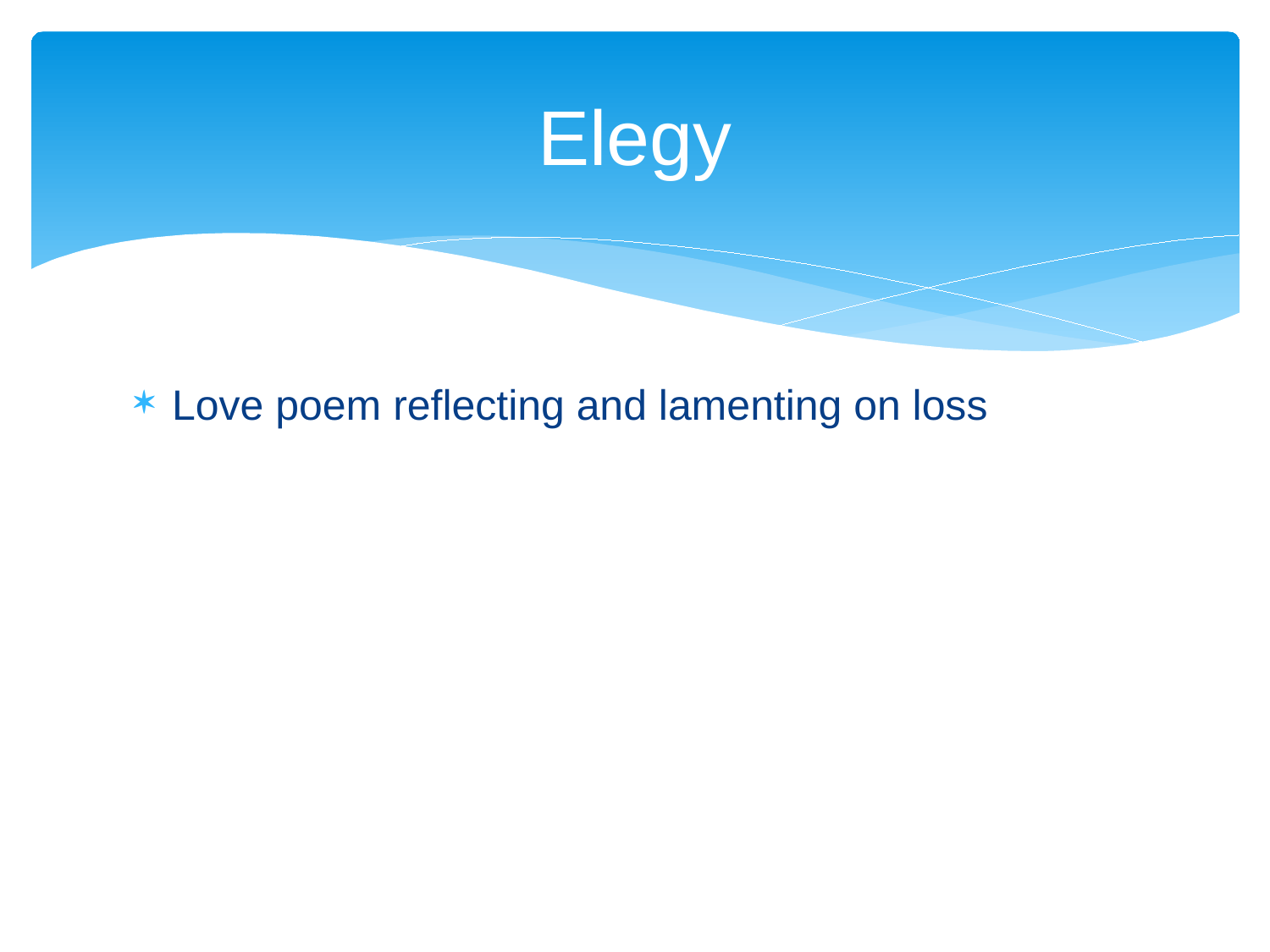

# Elegy
Love poem reflecting and lamenting on loss